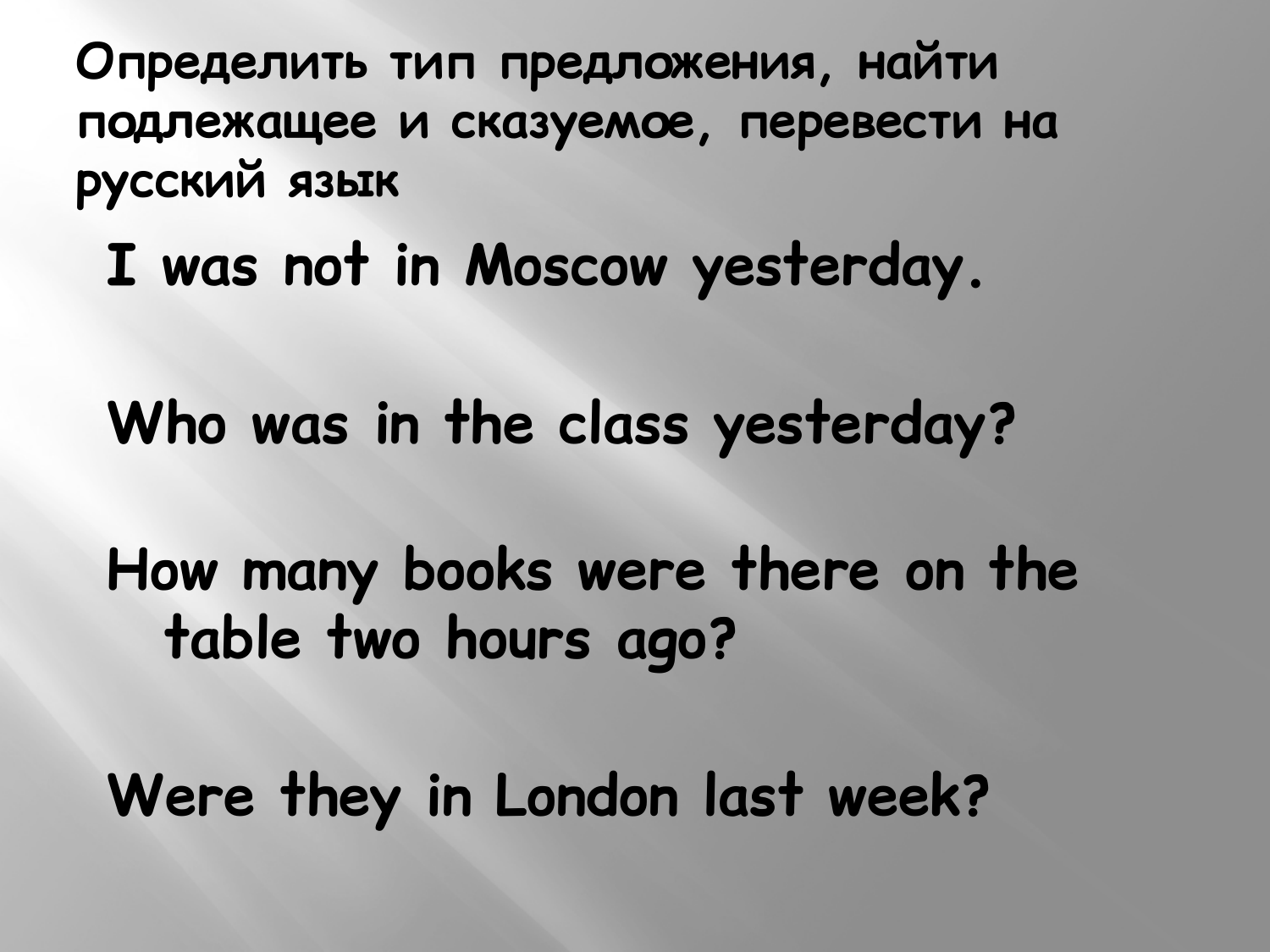

# Определить тип предложения, найти  подлежащее и сказуемое, перевести на русский язык
I was not in Moscow yesterday.

Who was in the class yesterday?
How many books were there on the table two hours ago?

Were they in London last week?